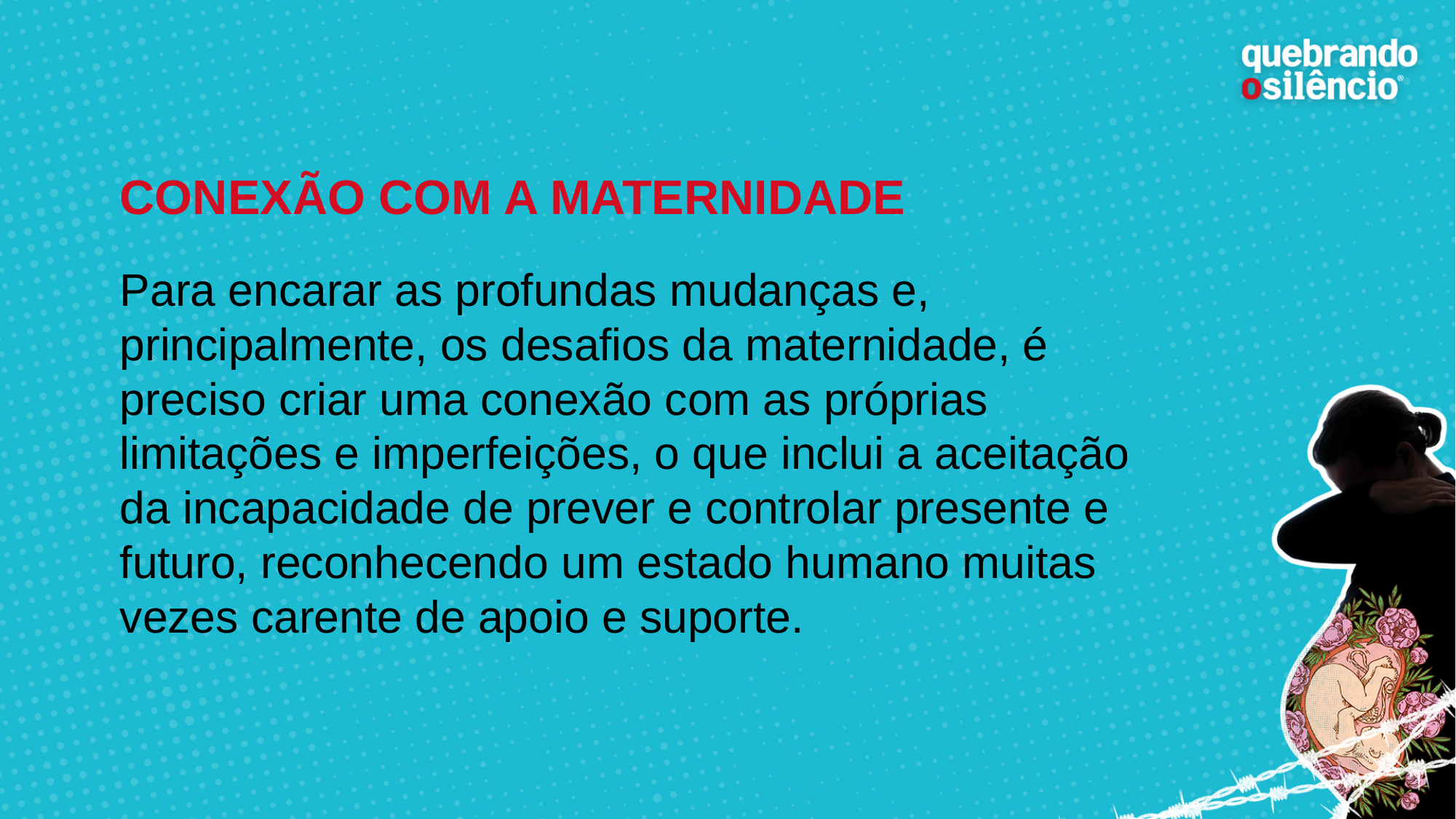

CONEXÃO COM A MATERNIDADE
Para encarar as profundas mudanças e, principalmente, os desafios da maternidade, é preciso criar uma conexão com as próprias limitações e imperfeições, o que inclui a aceitação da incapacidade de prever e controlar presente e futuro, reconhecendo um estado humano muitas vezes carente de apoio e suporte.